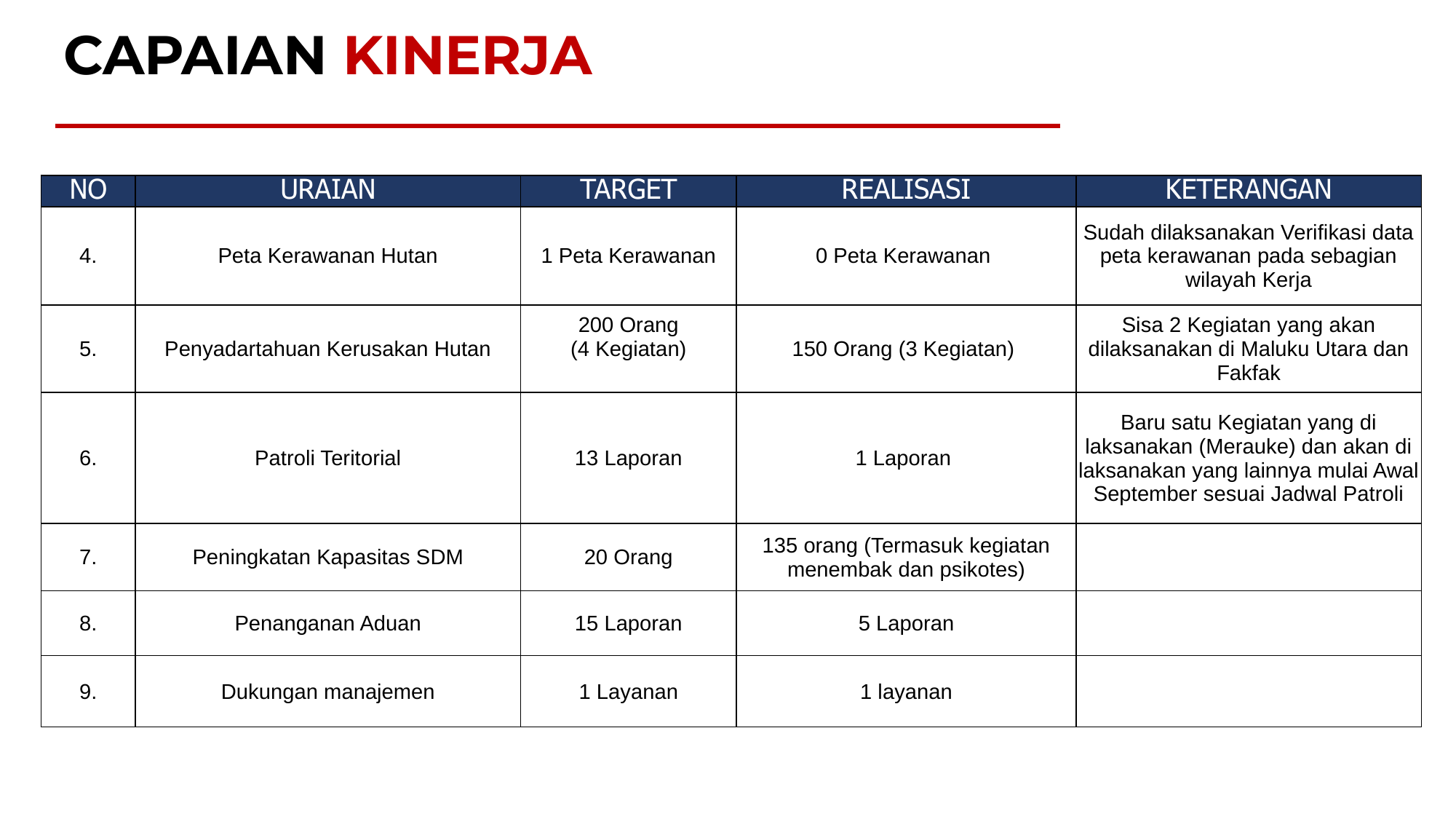

CAPAIAN KINERJA
| NO | URAIAN | TARGET | REALISASI | KETERANGAN |
| --- | --- | --- | --- | --- |
| 4. | Peta Kerawanan Hutan | 1 Peta Kerawanan | 0 Peta Kerawanan | Sudah dilaksanakan Verifikasi data peta kerawanan pada sebagian wilayah Kerja |
| 5. | Penyadartahuan Kerusakan Hutan | 200 Orang (4 Kegiatan) | 150 Orang (3 Kegiatan) | Sisa 2 Kegiatan yang akan dilaksanakan di Maluku Utara dan Fakfak |
| 6. | Patroli Teritorial | 13 Laporan | 1 Laporan | Baru satu Kegiatan yang di laksanakan (Merauke) dan akan di laksanakan yang lainnya mulai Awal September sesuai Jadwal Patroli |
| 7. | Peningkatan Kapasitas SDM | 20 Orang | 135 orang (Termasuk kegiatan menembak dan psikotes) |  |
| 8. | Penanganan Aduan | 15 Laporan | 5 Laporan |  |
| 9. | Dukungan manajemen | 1 Layanan | 1 layanan |  |